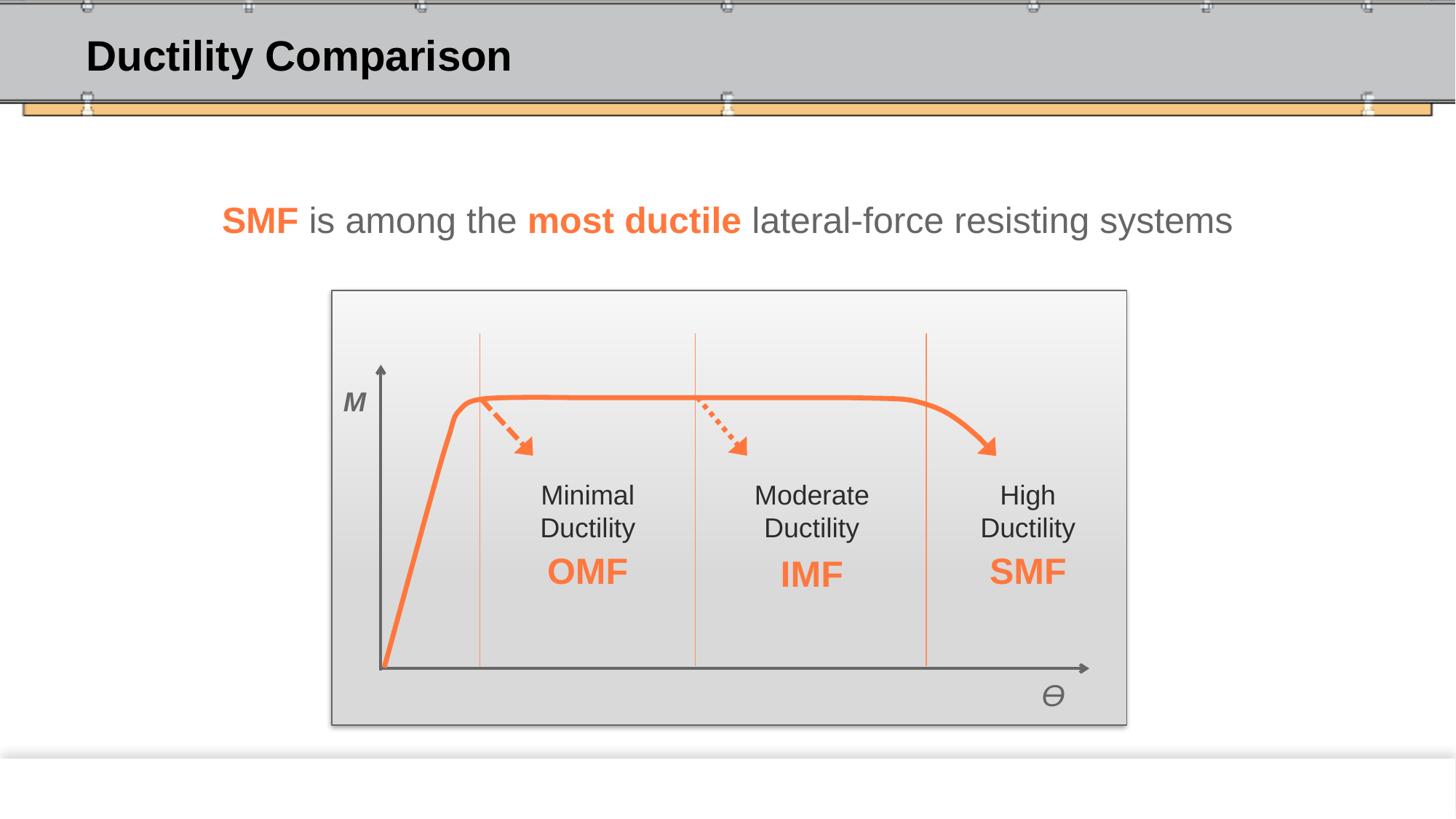

# Ductility Comparison
SMF is among the most ductile lateral-force resisting systems

M
Minimal
Ductility
Moderate
Ductility
High
Ductility
SMF
OMF
IMF
ϴ